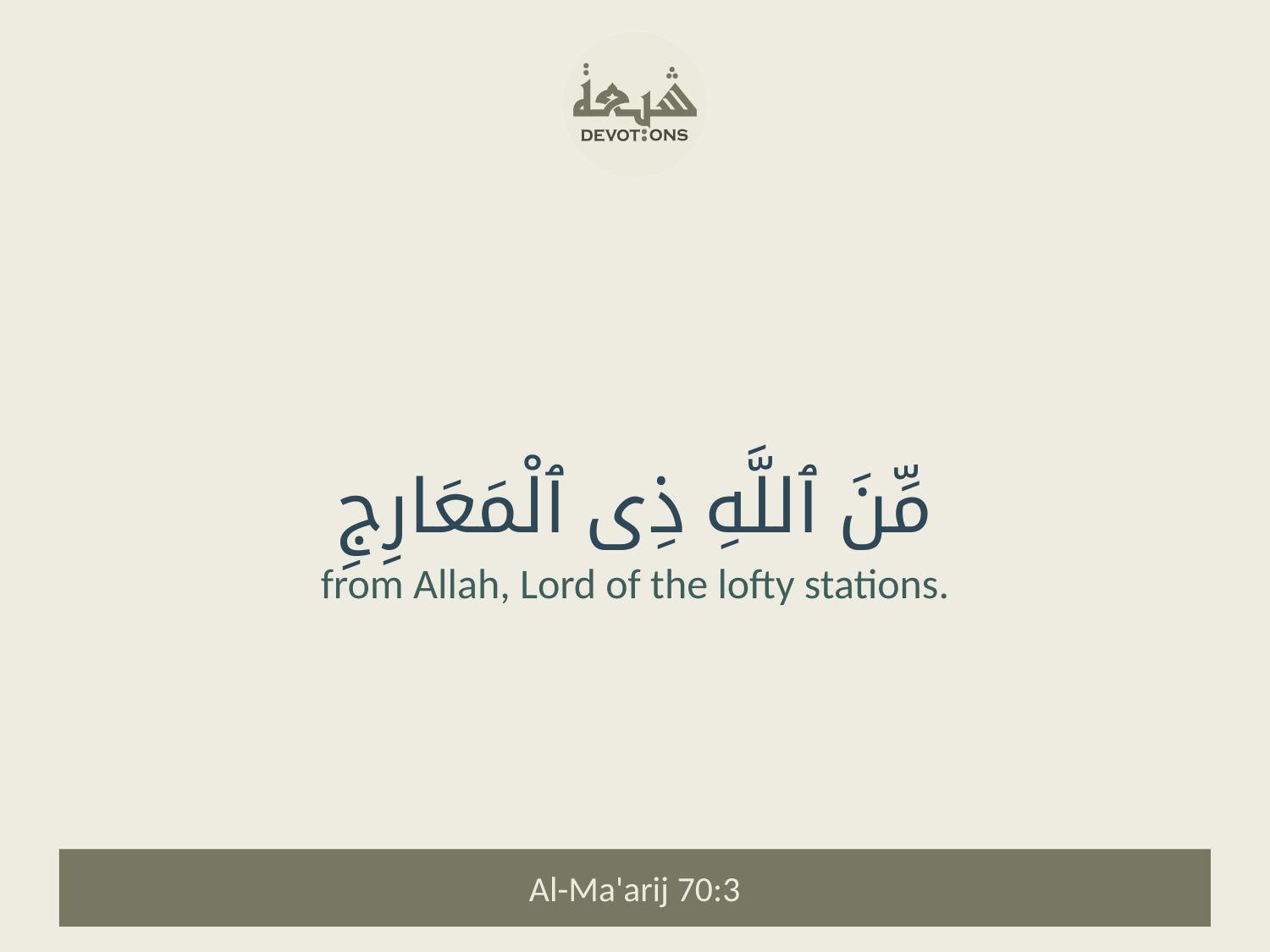

مِّنَ ٱللَّهِ ذِى ٱلْمَعَارِجِ
from Allah, Lord of the lofty stations.
Al-Ma'arij 70:3